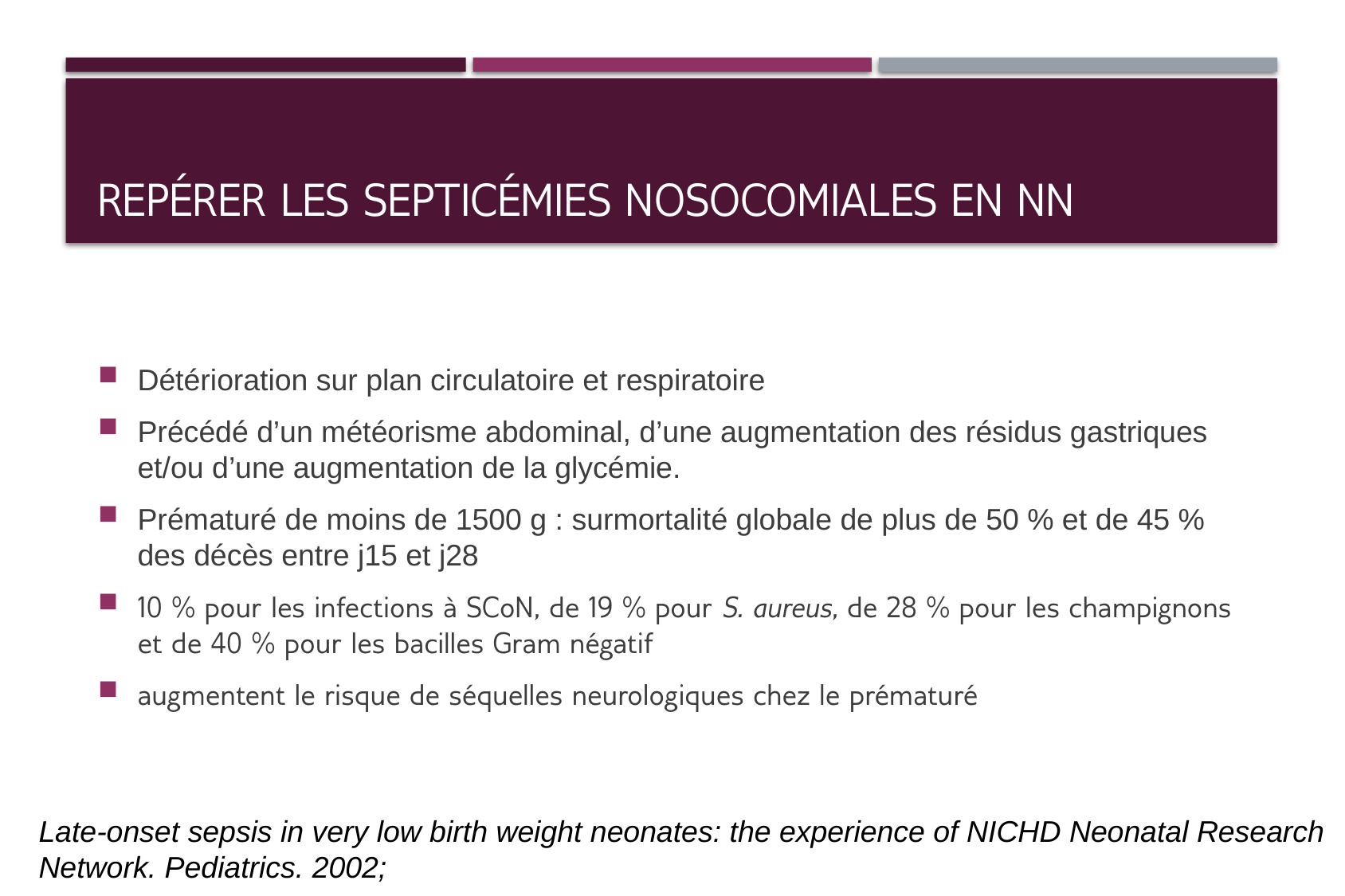

# Repérer les septicémies nosocomiales en NN
Détérioration sur plan circulatoire et respiratoire
Précédé d’un météorisme abdominal, d’une augmentation des résidus gastriques et/ou d’une augmentation de la glycémie.
Prématuré de moins de 1500 g : surmortalité globale de plus de 50 % et de 45 % des décès entre j15 et j28
10 % pour les infections à SCoN, de 19 % pour S. aureus, de 28 % pour les champignons et de 40 % pour les bacilles Gram négatif
augmentent le risque de séquelles neurologiques chez le prématuré
Late-onset sepsis in very low birth weight neonates: the experience of NICHD Neonatal Research Network. Pediatrics. 2002;